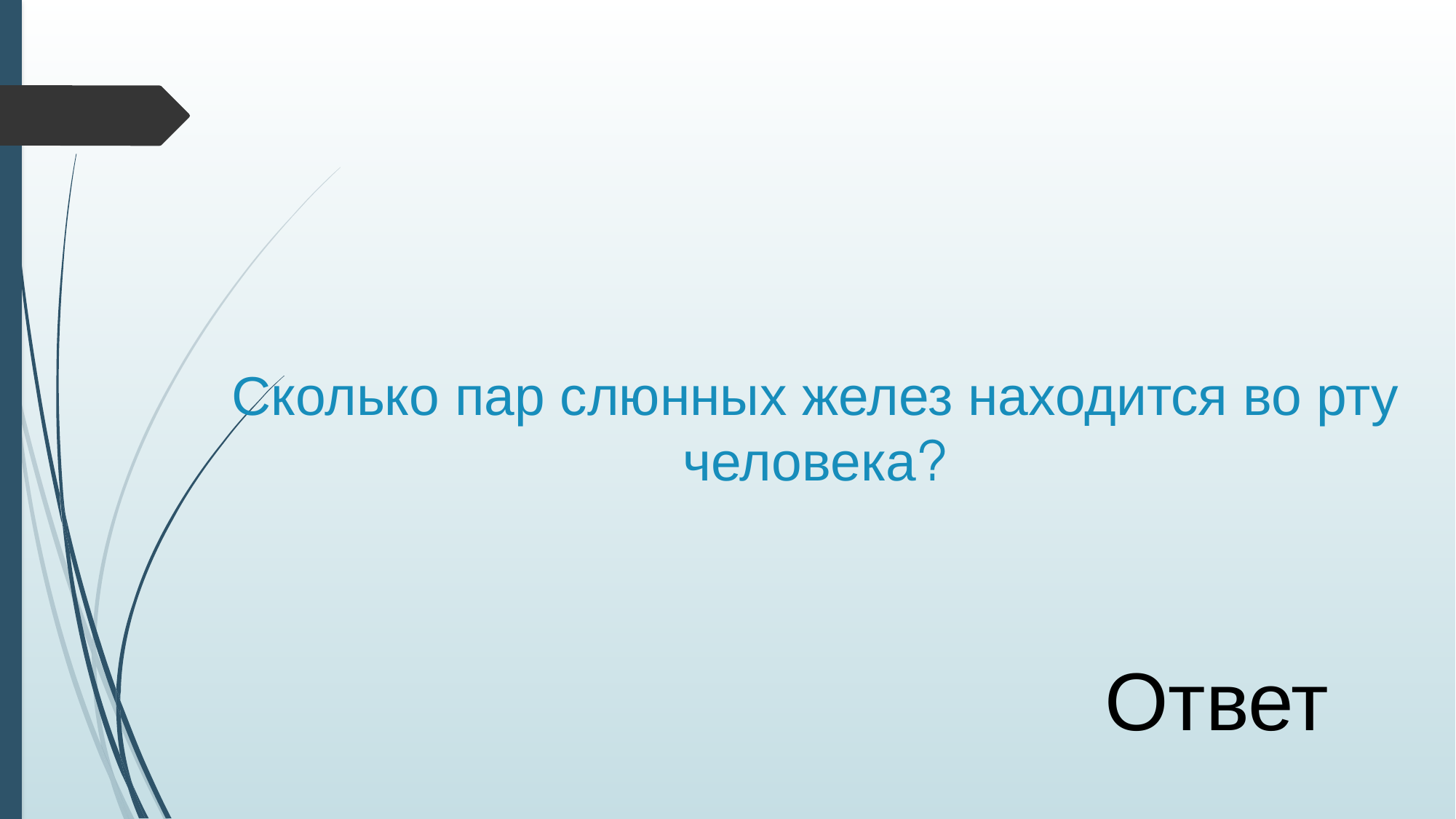

# Сколько пар слюнных желез находится во рту человека?
Ответ